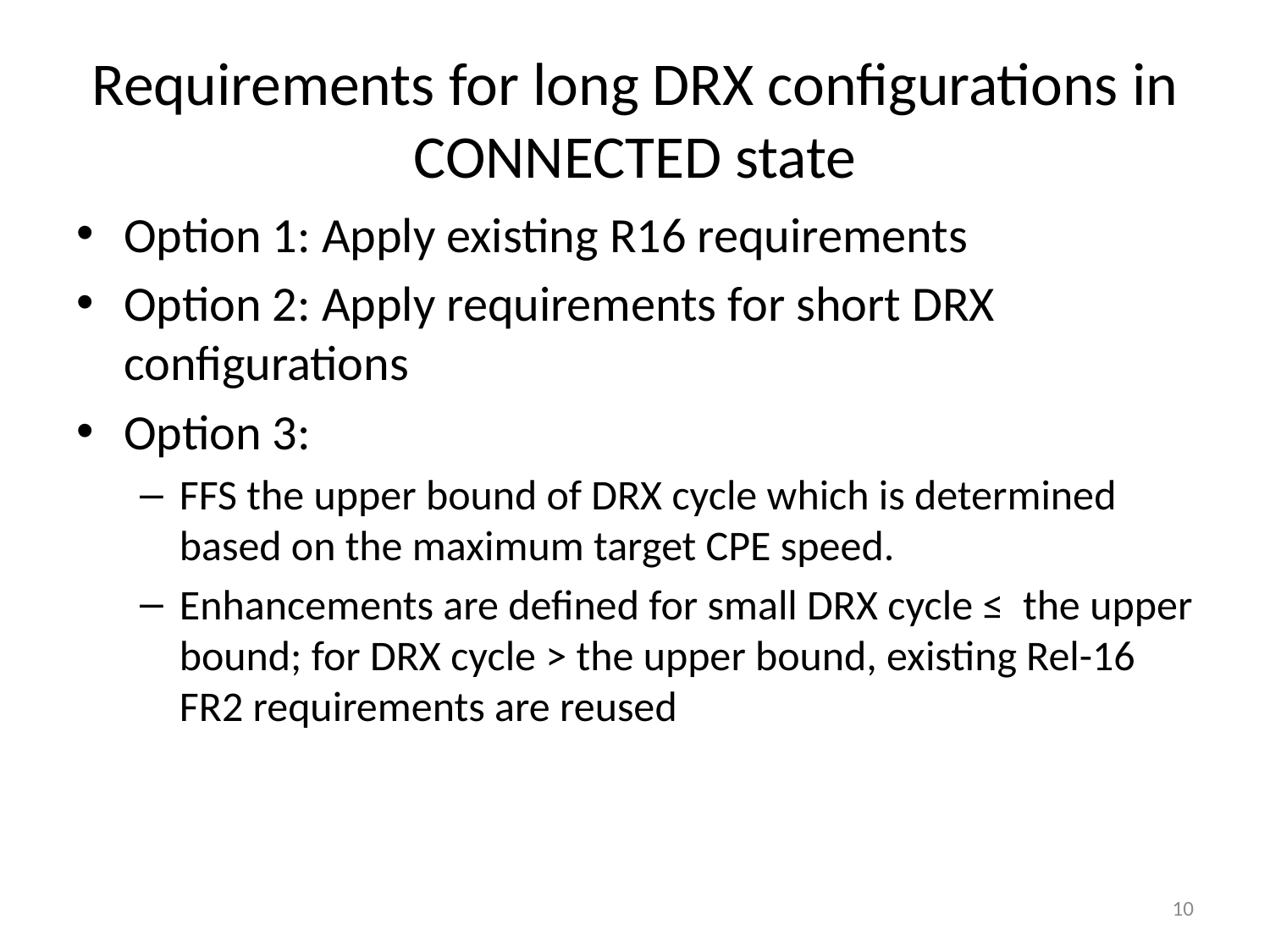

# Requirements for long DRX configurations in CONNECTED state
Option 1: Apply existing R16 requirements
Option 2: Apply requirements for short DRX configurations
Option 3:
FFS the upper bound of DRX cycle which is determined based on the maximum target CPE speed.
Enhancements are defined for small DRX cycle ≤  the upper bound; for DRX cycle > the upper bound, existing Rel-16 FR2 requirements are reused
10